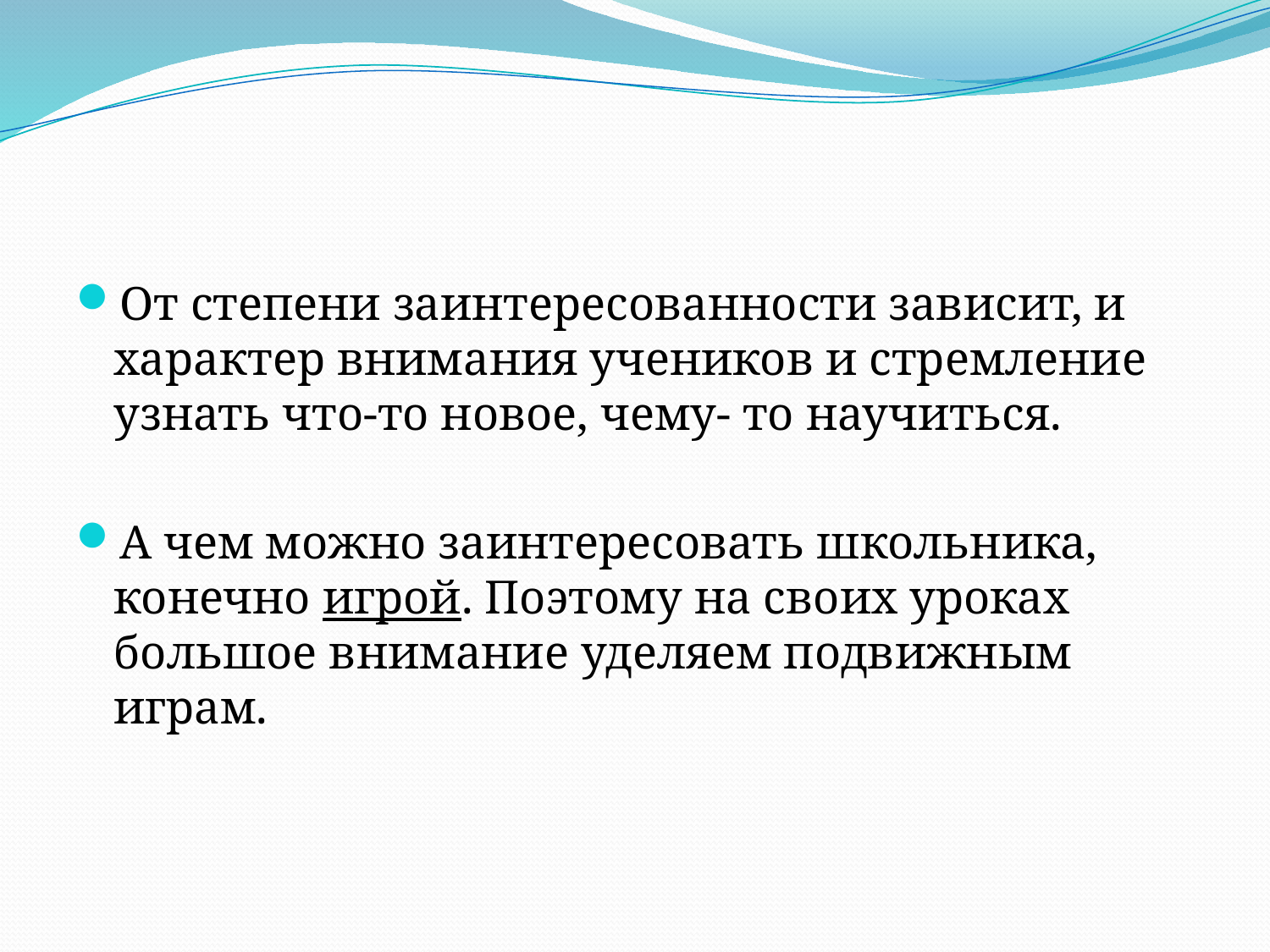

От степени заинтересованности зависит, и характер внимания учеников и стремление узнать что-то новое, чему- то научиться.

А чем можно заинтересовать школьника, конечно игрой. Поэтому на своих уроках большое внимание уделяем подвижным играм.